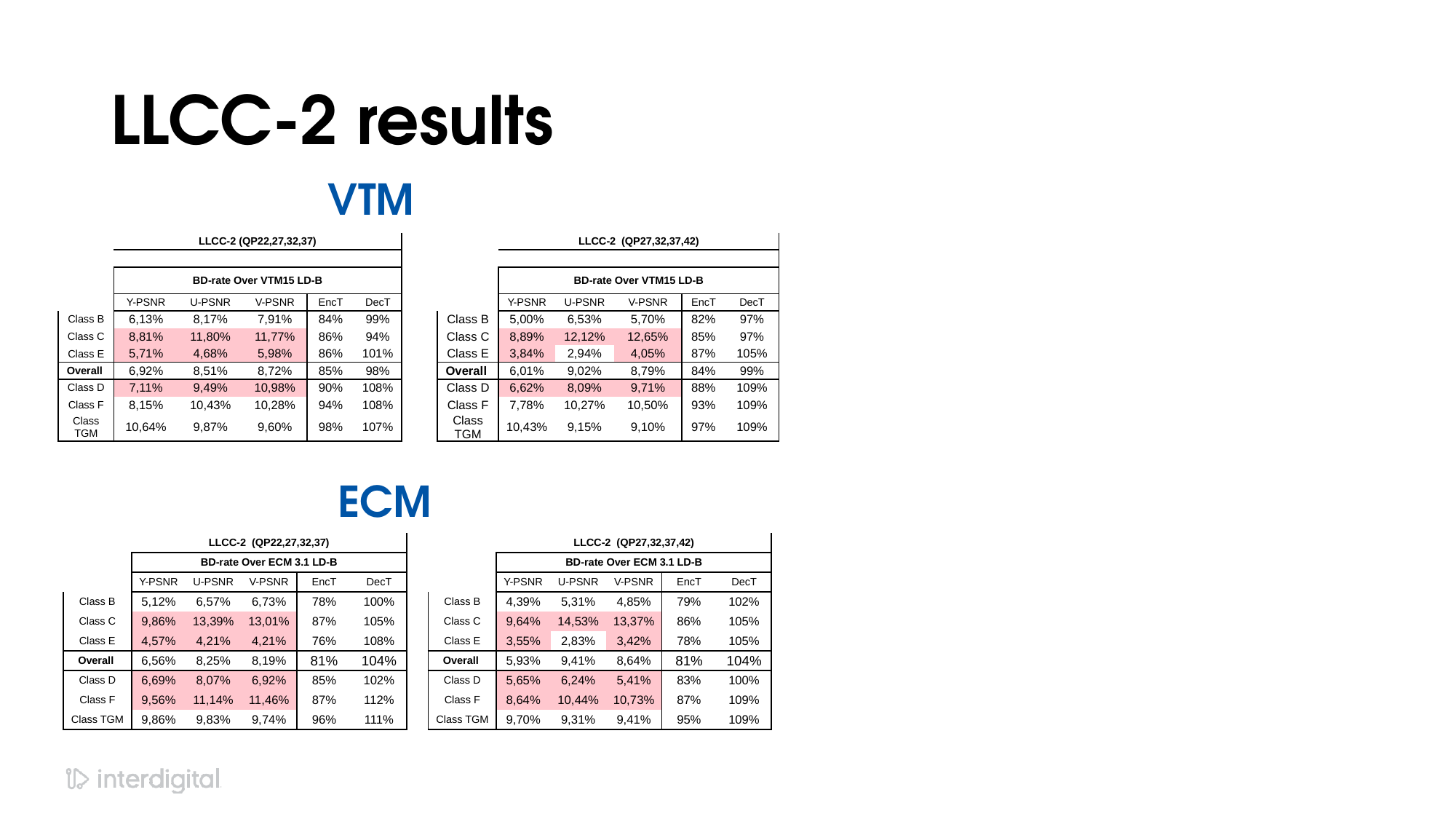

# LLCC-2 results
VTM
|  | LLCC-2 (QP22,27,32,37) |  |  |  |  |  |  | LLCC-2 (QP27,32,37,42) |  |  |  |  |
| --- | --- | --- | --- | --- | --- | --- | --- | --- | --- | --- | --- | --- |
|  |  |  |  |  |  |  |  |  |  |  |  |  |
|  | BD-rate Over VTM15 LD-B |  |  |  |  |  |  | BD-rate Over VTM15 LD-B |  |  |  |  |
|  | Y-PSNR | U-PSNR | V-PSNR | EncT | DecT |  |  | Y-PSNR | U-PSNR | V-PSNR | EncT | DecT |
| Class B | 6,13% | 8,17% | 7,91% | 84% | 99% |  | Class B | 5,00% | 6,53% | 5,70% | 82% | 97% |
| Class C | 8,81% | 11,80% | 11,77% | 86% | 94% |  | Class C | 8,89% | 12,12% | 12,65% | 85% | 97% |
| Class E | 5,71% | 4,68% | 5,98% | 86% | 101% |  | Class E | 3,84% | 2,94% | 4,05% | 87% | 105% |
| Overall | 6,92% | 8,51% | 8,72% | 85% | 98% |  | Overall | 6,01% | 9,02% | 8,79% | 84% | 99% |
| Class D | 7,11% | 9,49% | 10,98% | 90% | 108% |  | Class D | 6,62% | 8,09% | 9,71% | 88% | 109% |
| Class F | 8,15% | 10,43% | 10,28% | 94% | 108% |  | Class F | 7,78% | 10,27% | 10,50% | 93% | 109% |
| Class TGM | 10,64% | 9,87% | 9,60% | 98% | 107% |  | Class TGM | 10,43% | 9,15% | 9,10% | 97% | 109% |
ECM
|  | LLCC-2 (QP22,27,32,37) |  |  |  |  |  |  | LLCC-2 (QP27,32,37,42) |  |  |  |  |
| --- | --- | --- | --- | --- | --- | --- | --- | --- | --- | --- | --- | --- |
|  | BD-rate Over ECM 3.1 LD-B |  |  |  |  |  |  | BD-rate Over ECM 3.1 LD-B |  |  |  |  |
|  | Y-PSNR | U-PSNR | V-PSNR | EncT | DecT |  |  | Y-PSNR | U-PSNR | V-PSNR | EncT | DecT |
| Class B | 5,12% | 6,57% | 6,73% | 78% | 100% |  | Class B | 4,39% | 5,31% | 4,85% | 79% | 102% |
| Class C | 9,86% | 13,39% | 13,01% | 87% | 105% |  | Class C | 9,64% | 14,53% | 13,37% | 86% | 105% |
| Class E | 4,57% | 4,21% | 4,21% | 76% | 108% |  | Class E | 3,55% | 2,83% | 3,42% | 78% | 105% |
| Overall | 6,56% | 8,25% | 8,19% | 81% | 104% |  | Overall | 5,93% | 9,41% | 8,64% | 81% | 104% |
| Class D | 6,69% | 8,07% | 6,92% | 85% | 102% |  | Class D | 5,65% | 6,24% | 5,41% | 83% | 100% |
| Class F | 9,56% | 11,14% | 11,46% | 87% | 112% |  | Class F | 8,64% | 10,44% | 10,73% | 87% | 109% |
| Class TGM | 9,86% | 9,83% | 9,74% | 96% | 111% |  | Class TGM | 9,70% | 9,31% | 9,41% | 95% | 109% |
|  |  |  |  |  |  |  |  |  |  |  |  |  |
12